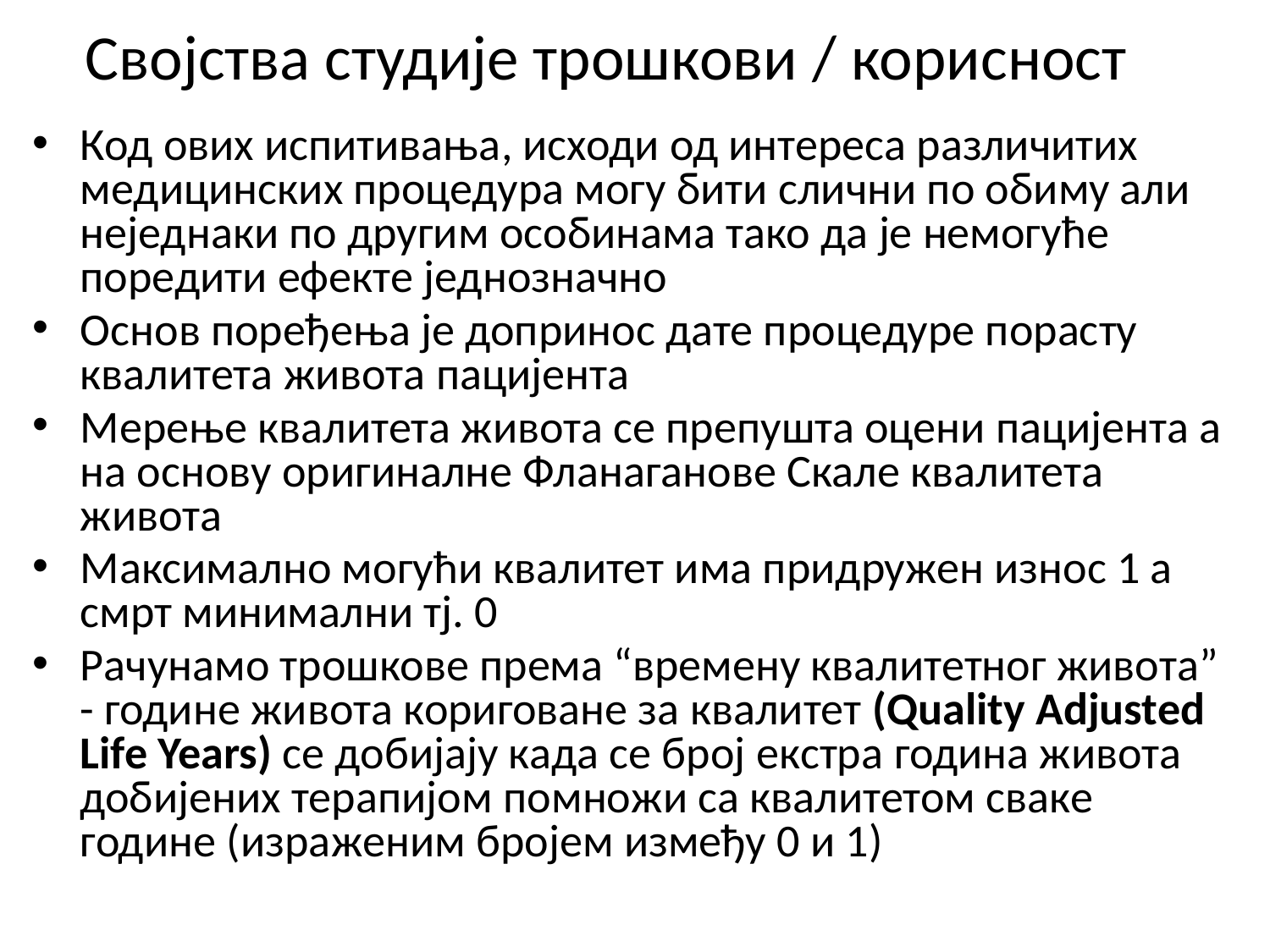

# Својства студије трошкови / корисност
Код ових испитивања, исходи од интереса различитих медицинских процедура могу бити слични по обиму али неједнаки по другим особинама тако да је немогуће поредити ефекте једнозначно
Основ поређења је допринос дате процедуре порасту квалитета живота пацијента
Мерење квалитета живота се препушта оцени пацијента а на основу оригиналне Фланаганове Скале квалитета живота
Максимално могући квалитет има придружен износ 1 а смрт минимални тј. 0
Рачунамо трошкове према “времену квалитетног живота” - године живота кориговане за квалитет (Quality Adjusted Life Years) се добијају када се број екстра година живота добијених терапијом помножи са квалитетом сваке године (израженим бројем између 0 и 1)